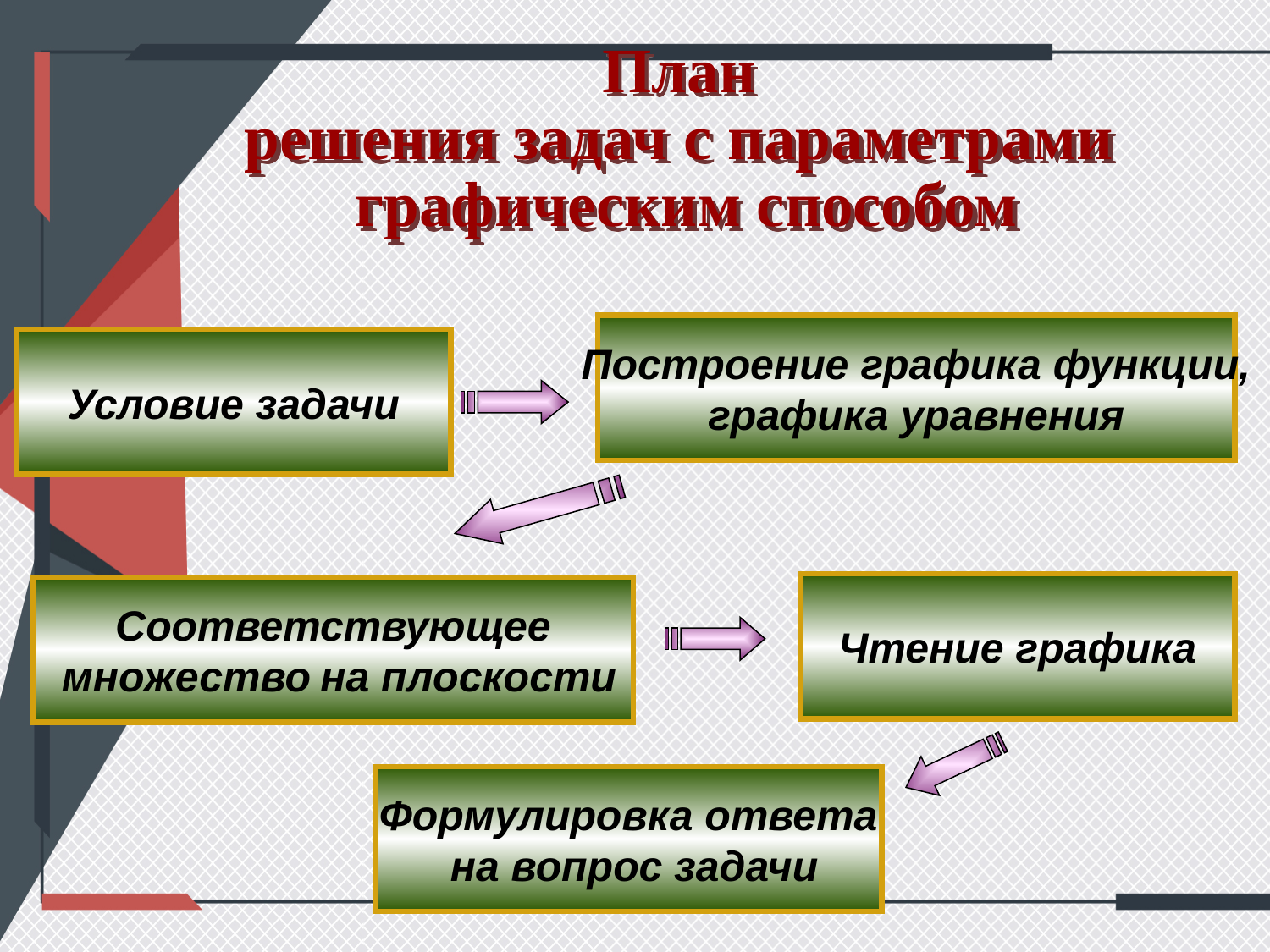

План
решения задач с параметрами
графическим способом

Построение графика функции,
графика уравнения

Условие задачи

Чтение графика

Соответствующее
 множество на плоскости

Формулировка ответа
 на вопрос задачи